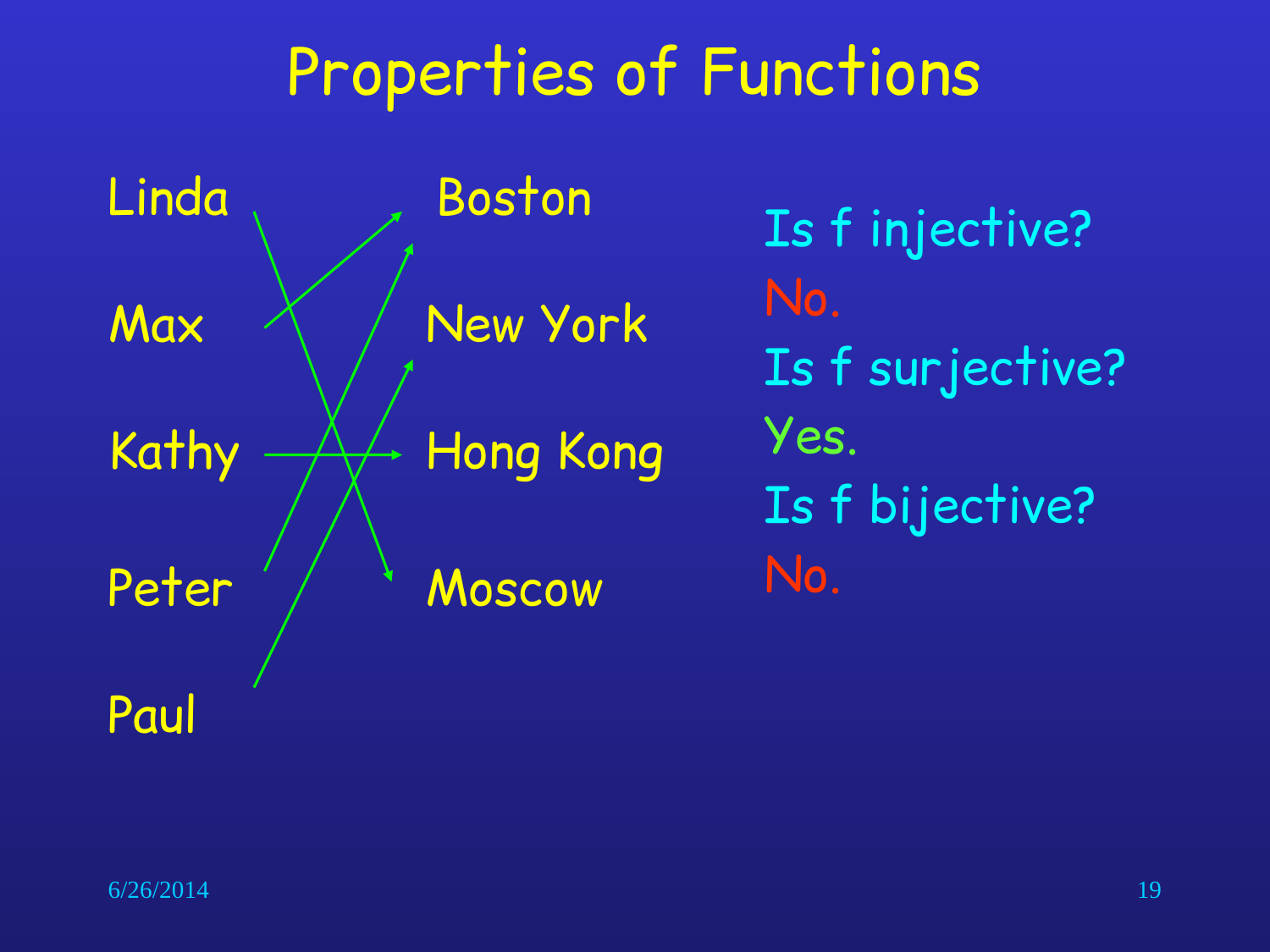

# Properties of Functions
Linda
Boston
Max
New York
Kathy
Hong Kong
Peter
Moscow
Is f injective?
No.
Is f surjective?
Yes.
Is f bijective?
No.

Paul
6/26/2014
19